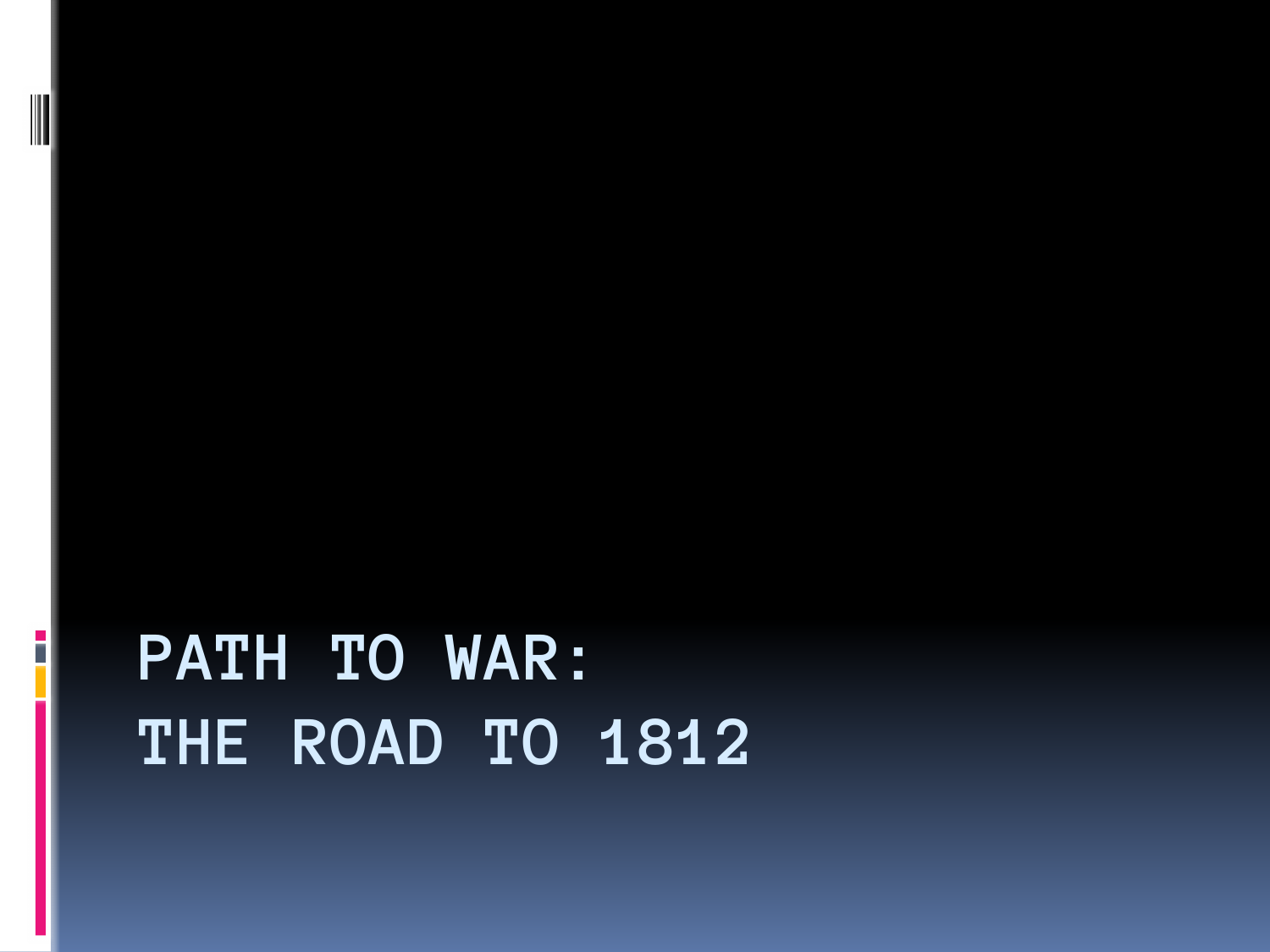

# Path to War: the road to 1812